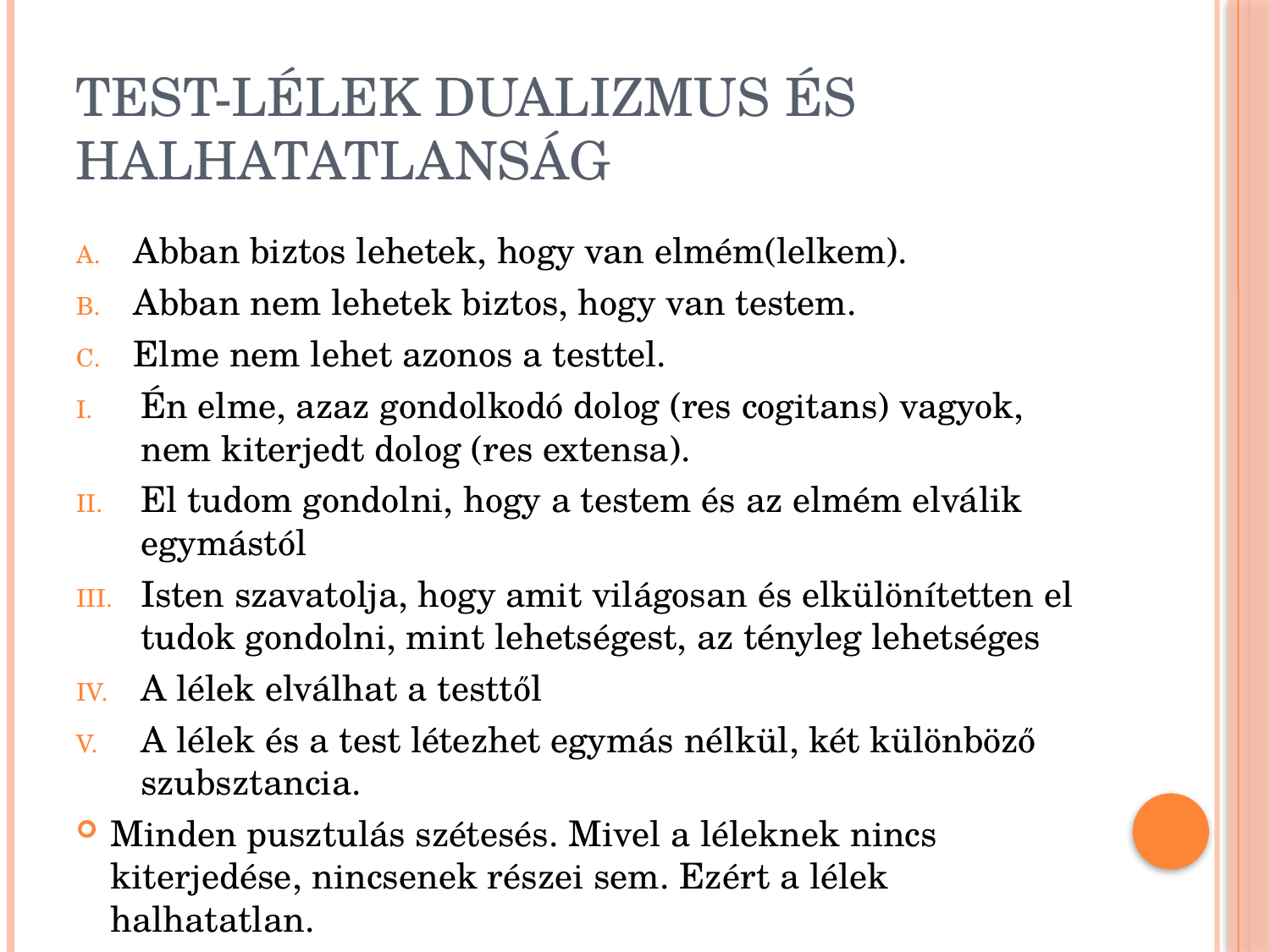

# Test-lélek dualizmus és halhatatlanság
Abban biztos lehetek, hogy van elmém(lelkem).
Abban nem lehetek biztos, hogy van testem.
Elme nem lehet azonos a testtel.
Én elme, azaz gondolkodó dolog (res cogitans) vagyok, nem kiterjedt dolog (res extensa).
El tudom gondolni, hogy a testem és az elmém elválik egymástól
Isten szavatolja, hogy amit világosan és elkülönítetten el tudok gondolni, mint lehetségest, az tényleg lehetséges
A lélek elválhat a testtől
A lélek és a test létezhet egymás nélkül, két különböző szubsztancia.
Minden pusztulás szétesés. Mivel a léleknek nincs kiterjedése, nincsenek részei sem. Ezért a lélek halhatatlan.